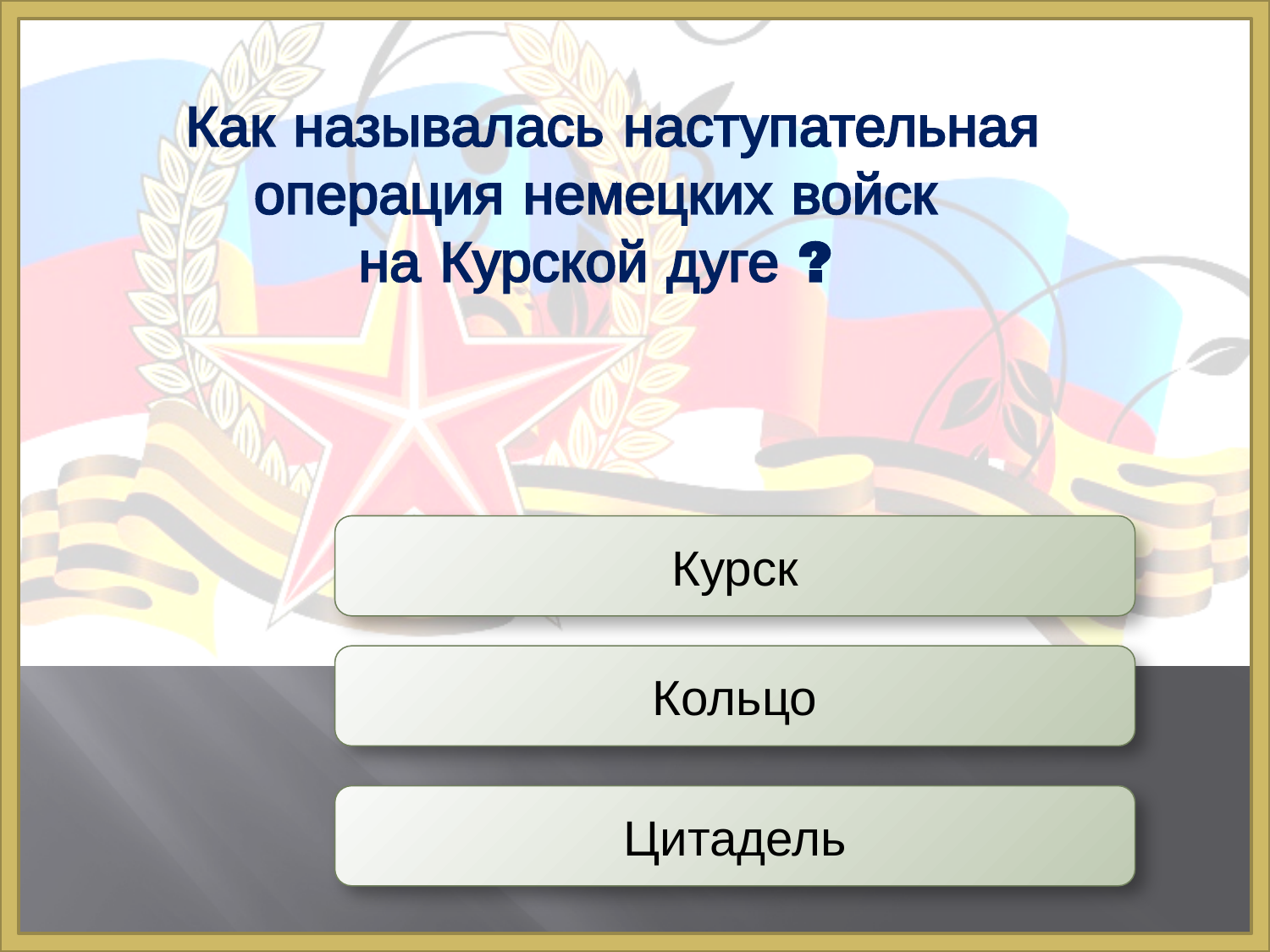

# Как называлась наступательная операция немецких войск на Курской дуге ?
Курск
Кольцо
Цитадель